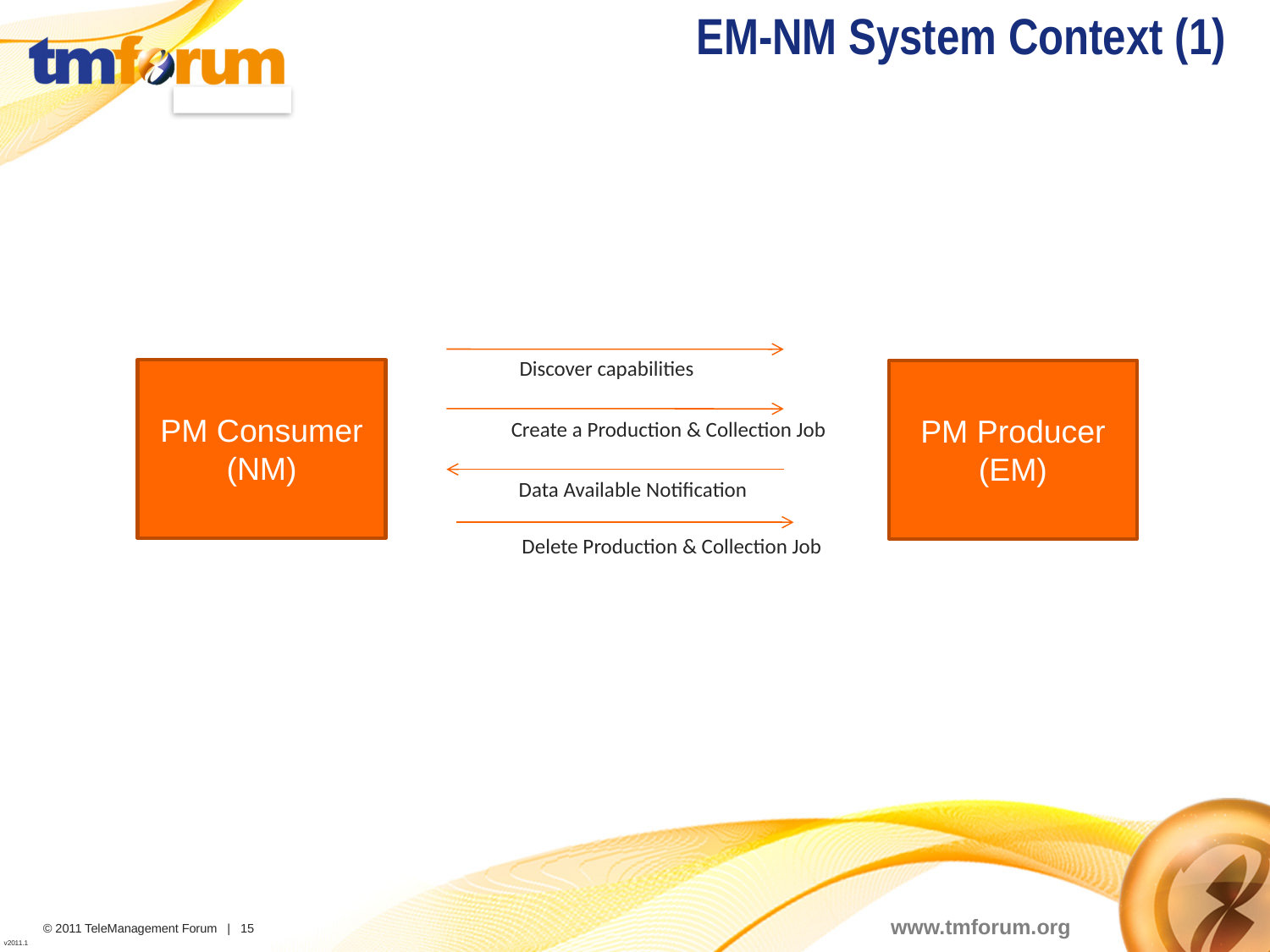

# EM-NM System Context (1)
Discover capabilities
PM Consumer (NM)
PM Producer (EM)
Create a Production & Collection Job
Data Available Notification
Delete Production & Collection Job
15